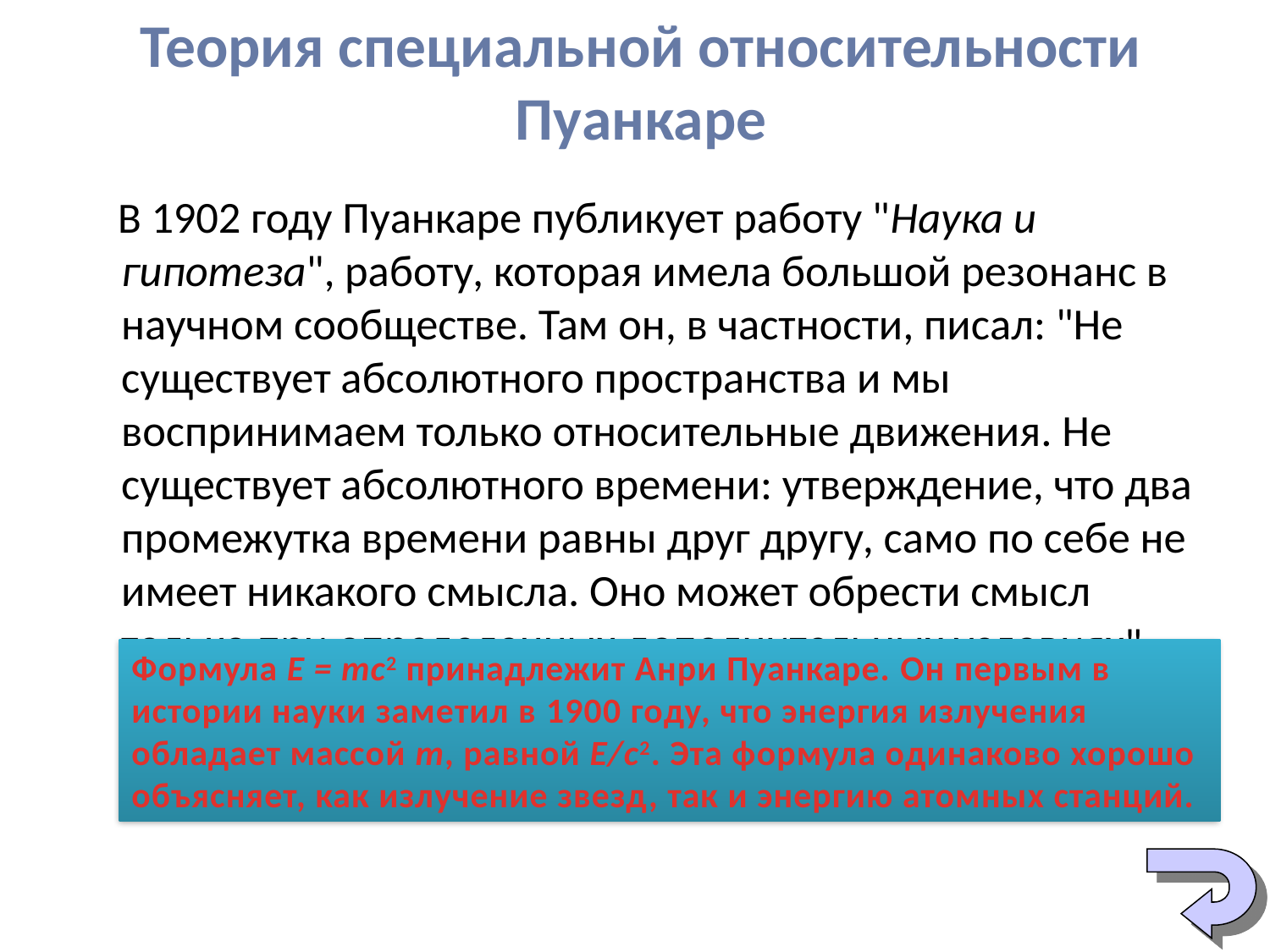

# Теория специальной относительности Пуанкаре
     В 1902 году Пуанкаре публикует работу "Наука и гипотеза", работу, которая имела большой резонанс в научном сообществе. Там он, в частности, писал: "Не существует абсолютного пространства и мы воспринимаем только относительные движения. Не существует абсолютного времени: утверждение, что два промежутка времени равны друг другу, само по себе не имеет никакого смысла. Оно может обрести смысл только при определенных дополнительных условиях".
Формула Е = mс2 принадлежит Анри Пуанкаре. Он первым в истории науки заметил в 1900 году, что энергия излучения обладает массой m, равной Е/с2. Эта формула одинаково хорошо объясняет, как излучение звезд, так и энергию атомных станций.